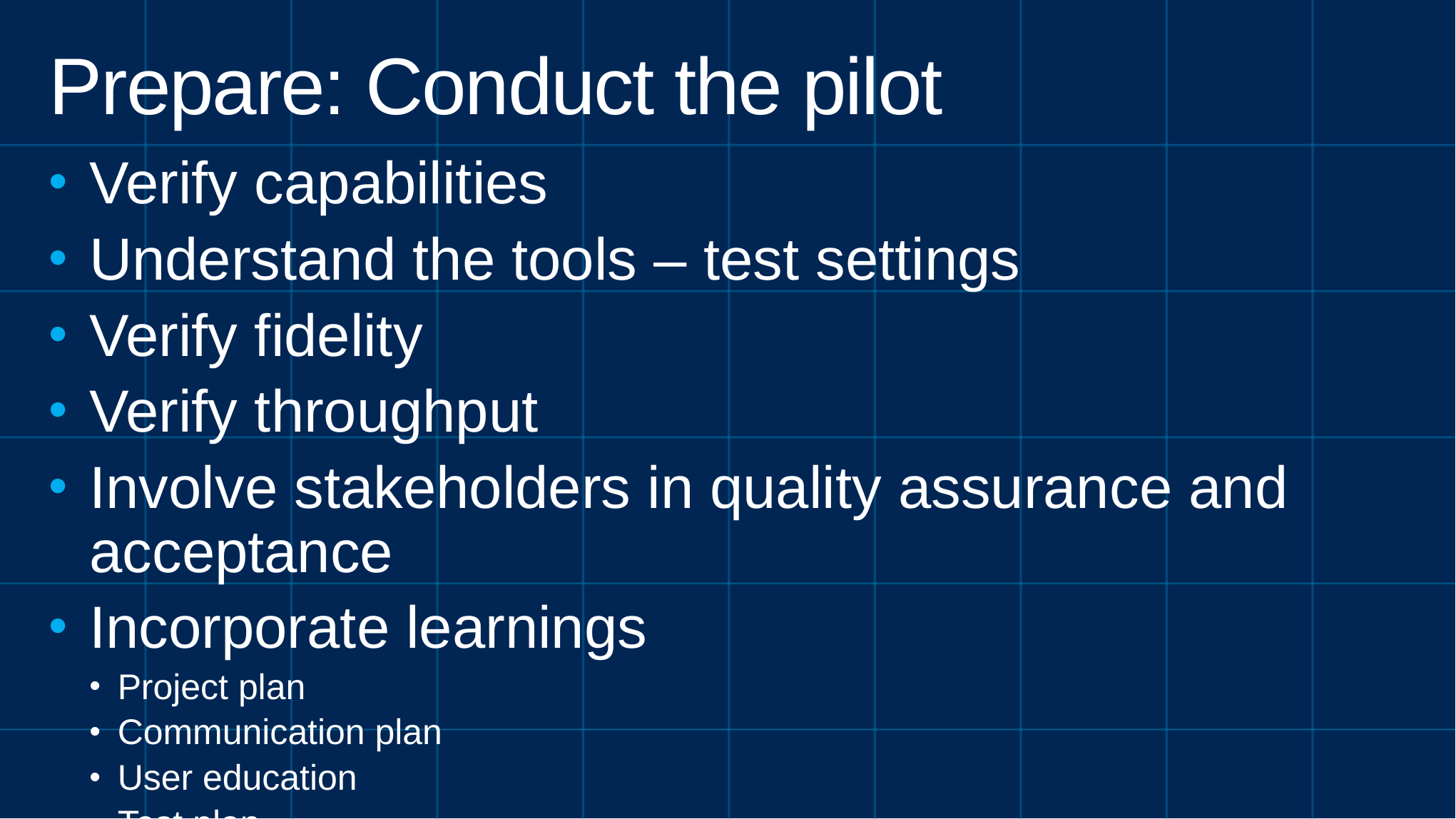

# Prepare: Conduct the pilot
Verify capabilities
Understand the tools – test settings
Verify fidelity
Verify throughput
Involve stakeholders in quality assurance and acceptance
Incorporate learnings
Project plan
Communication plan
User education
Test plan